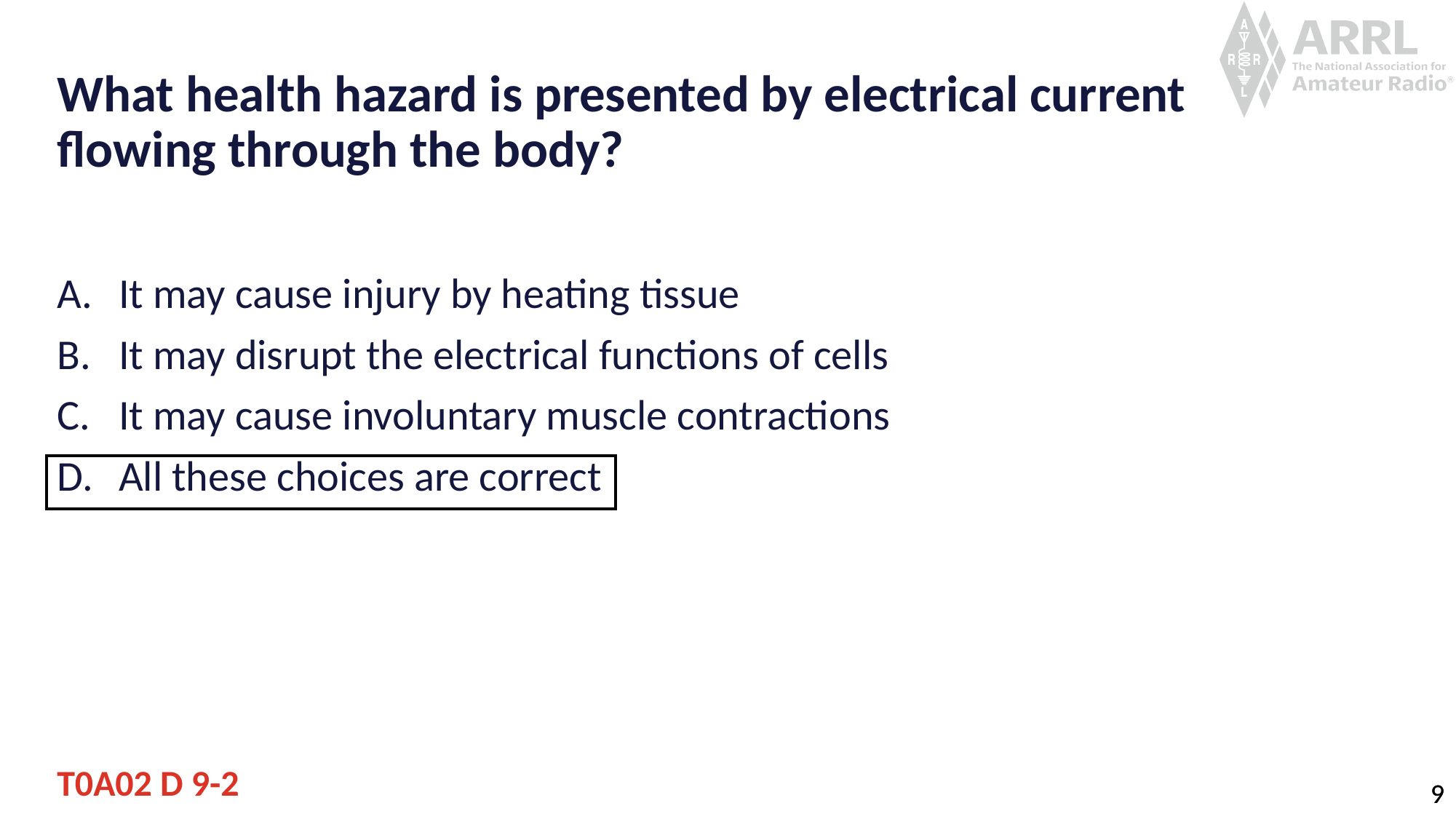

# What health hazard is presented by electrical current flowing through the body?
It may cause injury by heating tissue
It may disrupt the electrical functions of cells
It may cause involuntary muscle contractions
All these choices are correct

T0A02 D 9-2